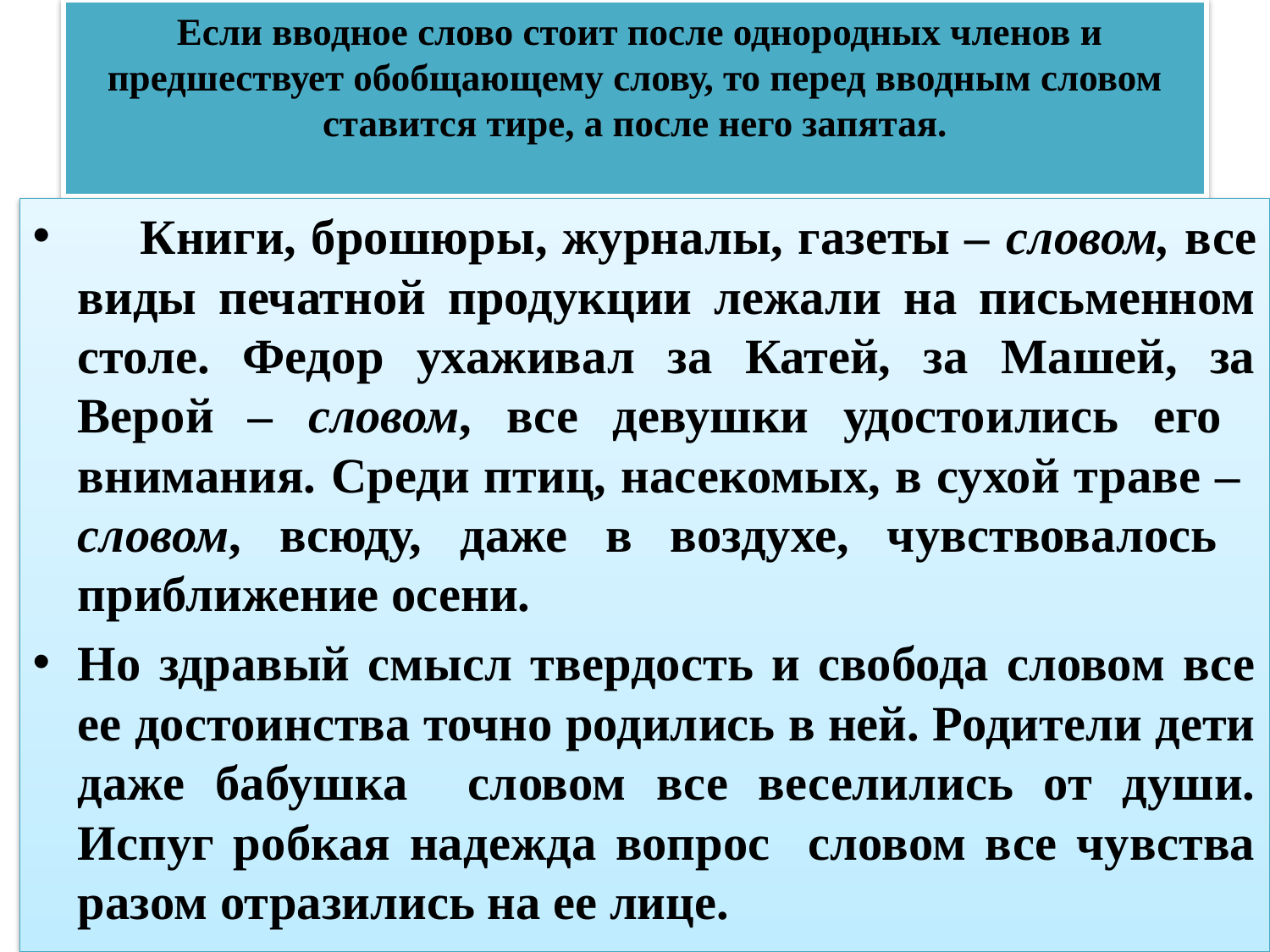

# Если вводное слово стоит после однородных членов и предшествует обобщающему слову, то перед вводным словом ставится тире, а после него запятая.
     Книги, брошюры, журналы, газеты – словом, все виды печатной продукции лежали на письменном столе. Федор ухаживал за Катей, за Машей, за Верой – словом, все девушки удостоились его  внимания. Среди птиц, насекомых, в сухой траве –  словом, всюду, даже в воздухе, чувствовалось  приближение осени.
Но здравый смысл твердость и свобода словом все ее достоинства точно родились в ней. Родители дети даже бабушка  словом все веселились от души. Испуг робкая надежда вопрос  словом все чувства разом отразились на ее лице.